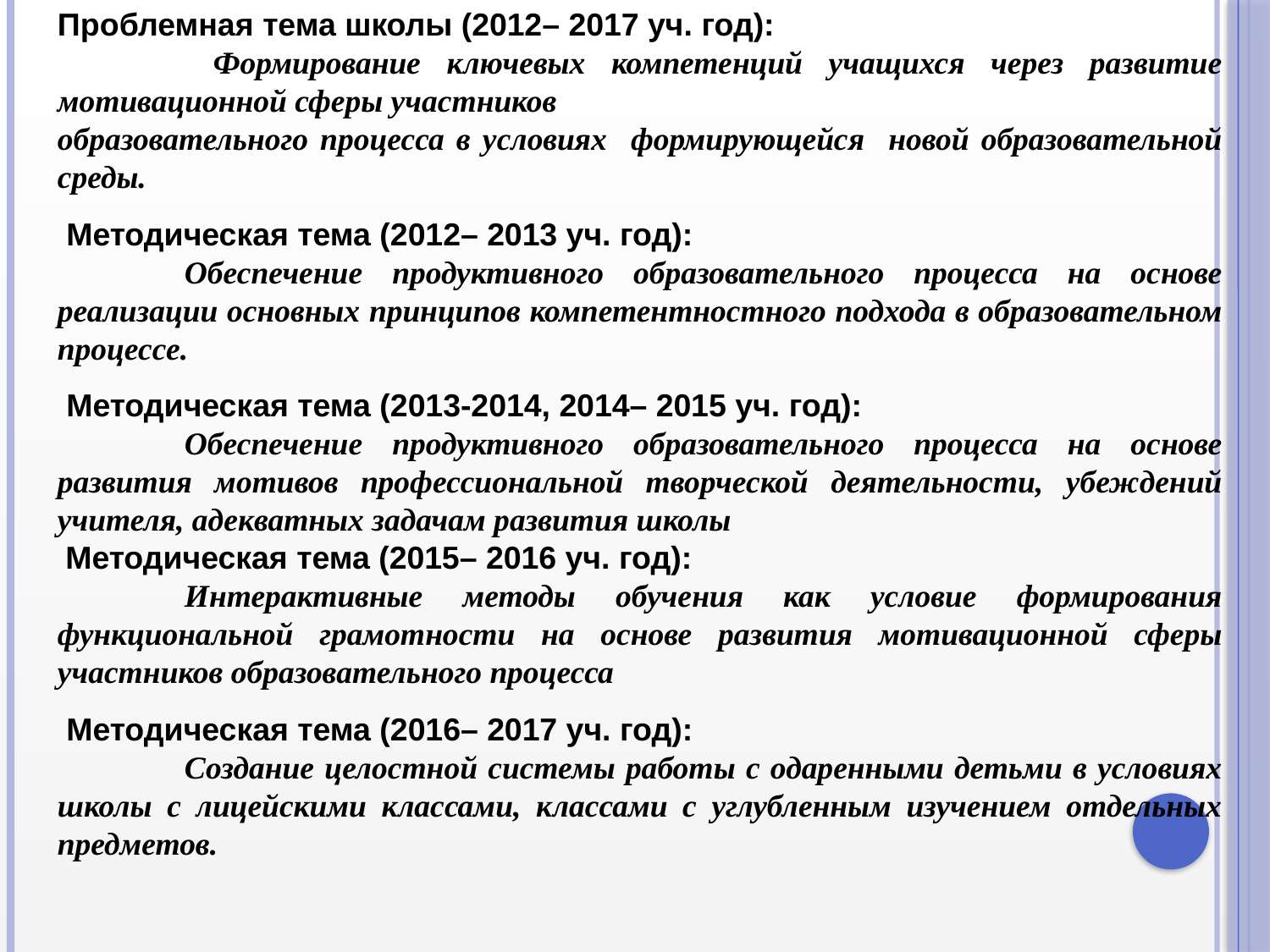

Проблемная тема школы (2012– 2017 уч. год):
      Формирование ключевых компетенций учащихся через развитие мотивационной сферы участников
образовательного процесса в условиях  формирующейся  новой образовательной среды.
 Методическая тема (2012– 2013 уч. год):
	Обеспечение продуктивного образовательного процесса на основе реализации основных принципов компетентностного подхода в образовательном процессе.
 Методическая тема (2013-2014, 2014– 2015 уч. год):
	Обеспечение продуктивного образовательного процесса на основе развития мотивов профессиональной творческой деятельности, убеждений учителя, адекватных задачам развития школы
 Методическая тема (2015– 2016 уч. год):
	Интерактивные методы обучения как условие формирования функциональной грамотности на основе развития мотивационной сферы участников образовательного процесса
 Методическая тема (2016– 2017 уч. год):
	Создание целостной системы работы с одаренными детьми в условиях школы с лицейскими классами, классами с углубленным изучением отдельных предметов.